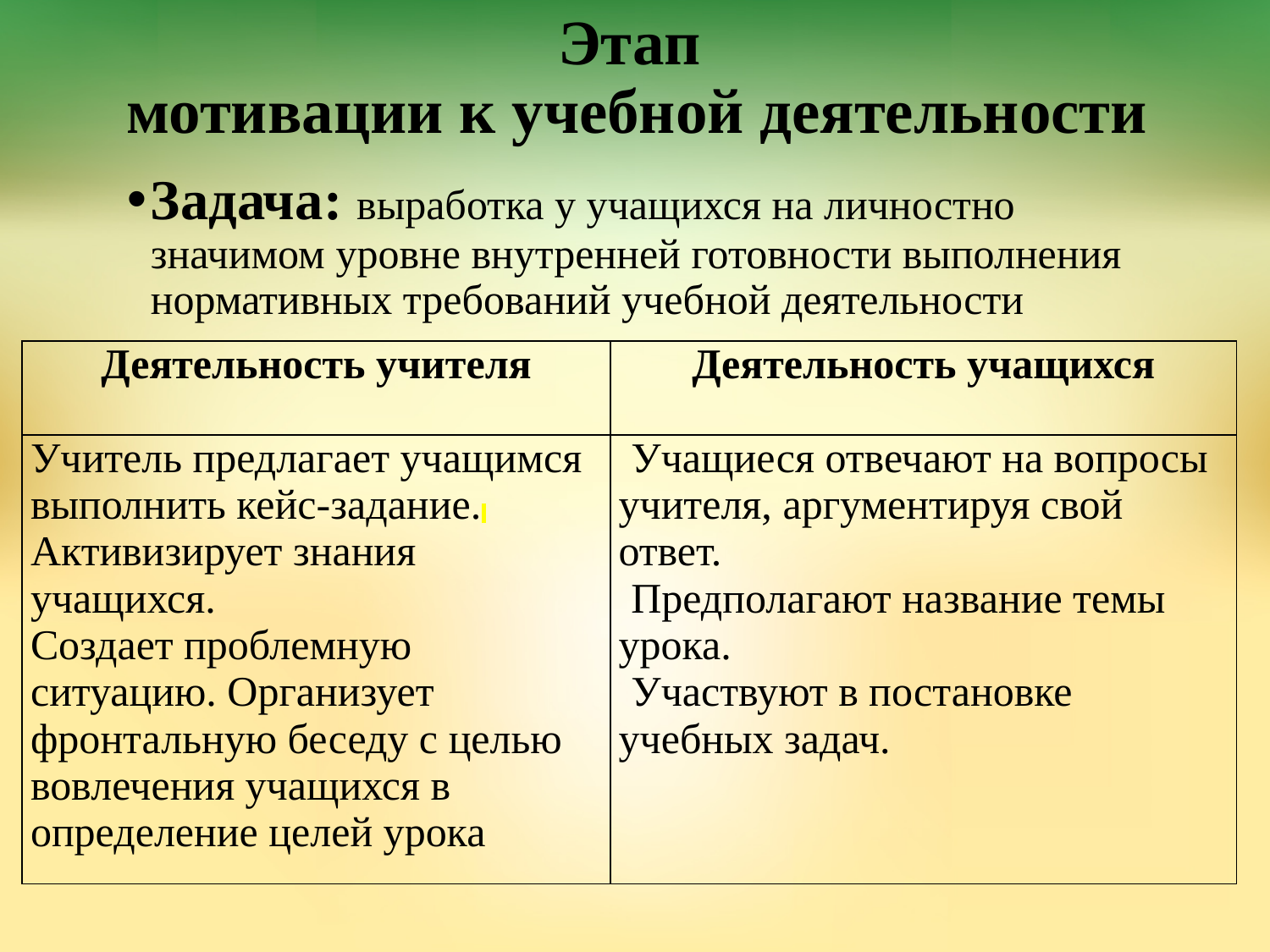

# Этап мотивации к учебной деятельности
Задача: выработка у учащихся на личностно значимом уровне внутренней готовности выполнения нормативных требований учебной деятельности

| Деятельность учителя | Деятельность учащихся |
| --- | --- |
| Учитель предлагает учащимся выполнить кейс-задание.  Активизирует знания учащихся. Создает проблемную ситуацию. Организует фронтальную беседу с целью вовлечения учащихся в определение целей урока | Учащиеся отвечают на вопросы учителя, аргументируя свой ответ. Предполагают название темы урока. Участвуют в постановке учебных задач. |